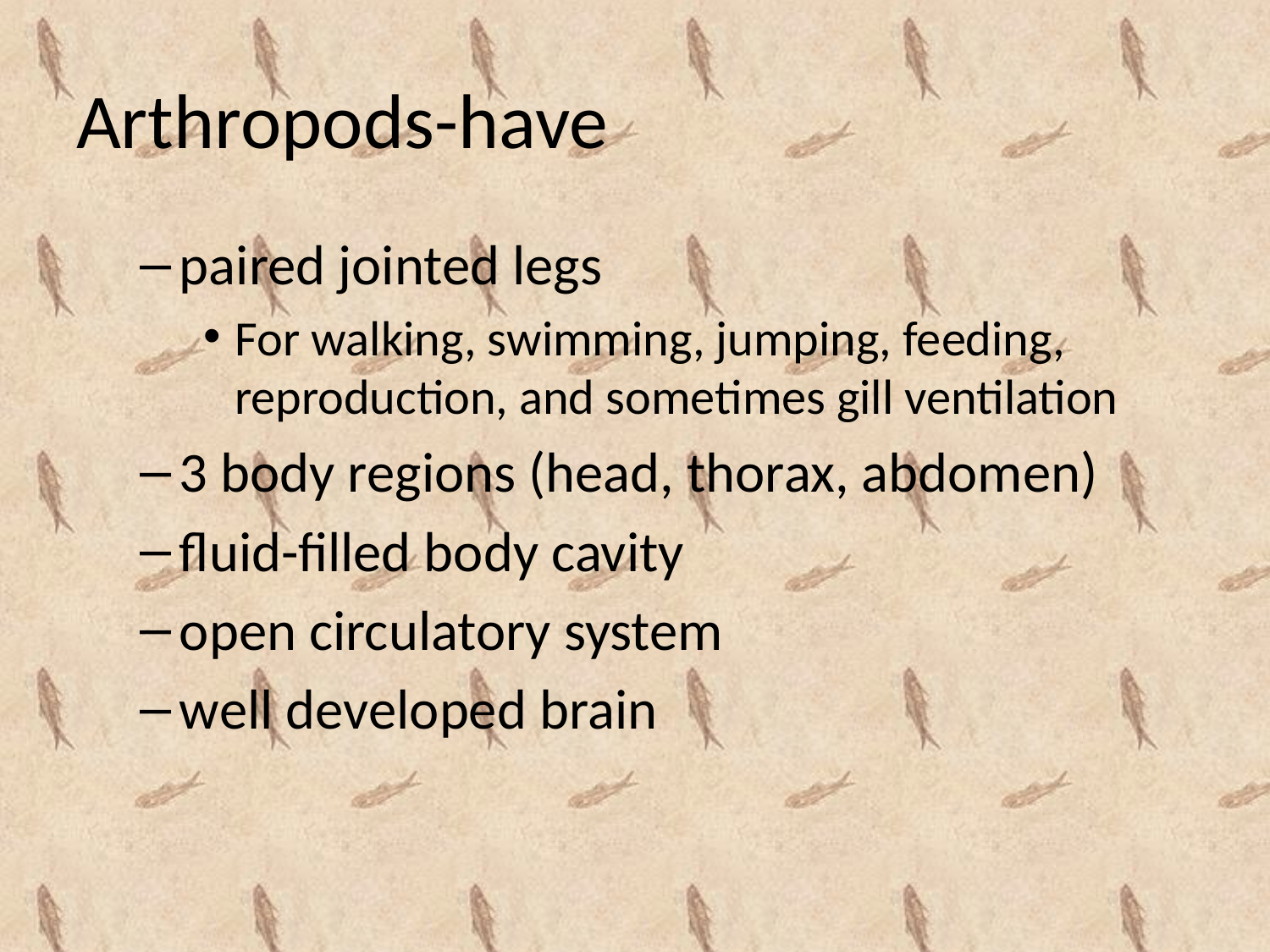

# Arthropods-have
paired jointed legs
For walking, swimming, jumping, feeding, reproduction, and sometimes gill ventilation
3 body regions (head, thorax, abdomen)
fluid-filled body cavity
open circulatory system
well developed brain